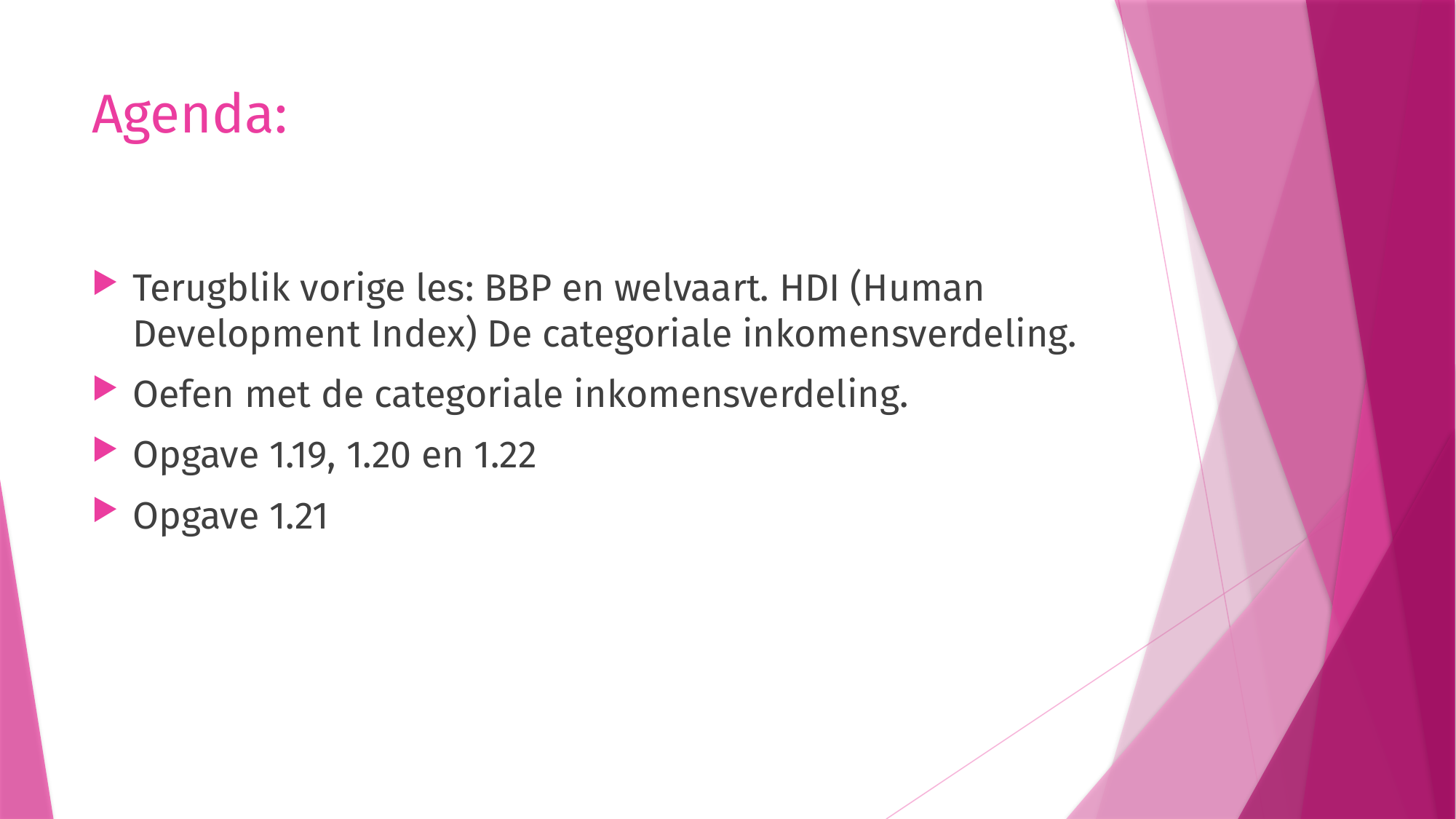

# Agenda:
Terugblik vorige les: BBP en welvaart. HDI (Human Development Index) De categoriale inkomensverdeling.
Oefen met de categoriale inkomensverdeling.
Opgave 1.19, 1.20 en 1.22
Opgave 1.21